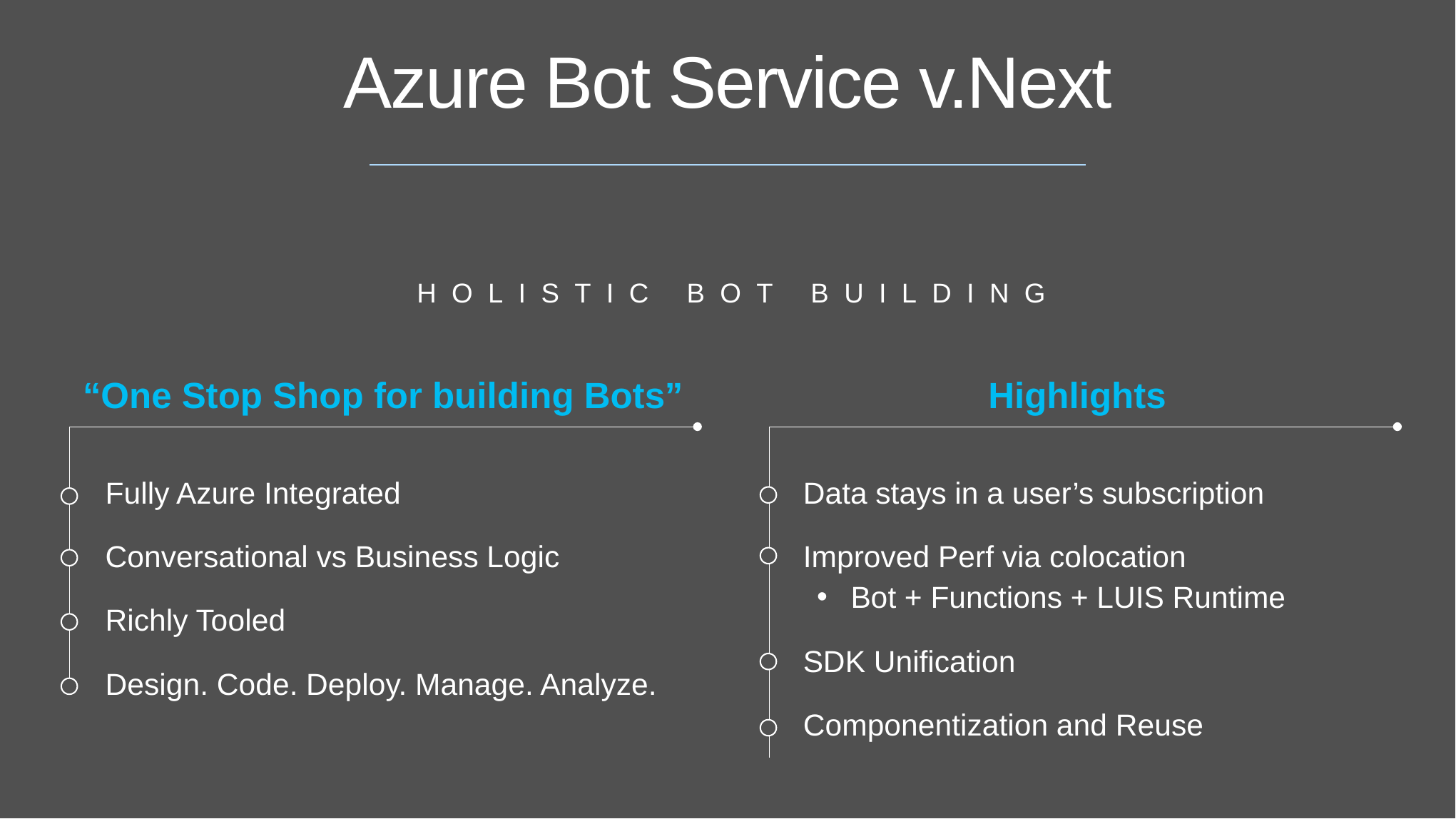

Azure Bot Service v.Next
Holistic Bot Building
“One Stop Shop for building Bots”
Highlights

Fully Azure Integrated
Conversational vs Business Logic
Richly Tooled
Design. Code. Deploy. Manage. Analyze.
Data stays in a user’s subscription
Improved Perf via colocation
Bot + Functions + LUIS Runtime
SDK Unification
Componentization and Reuse